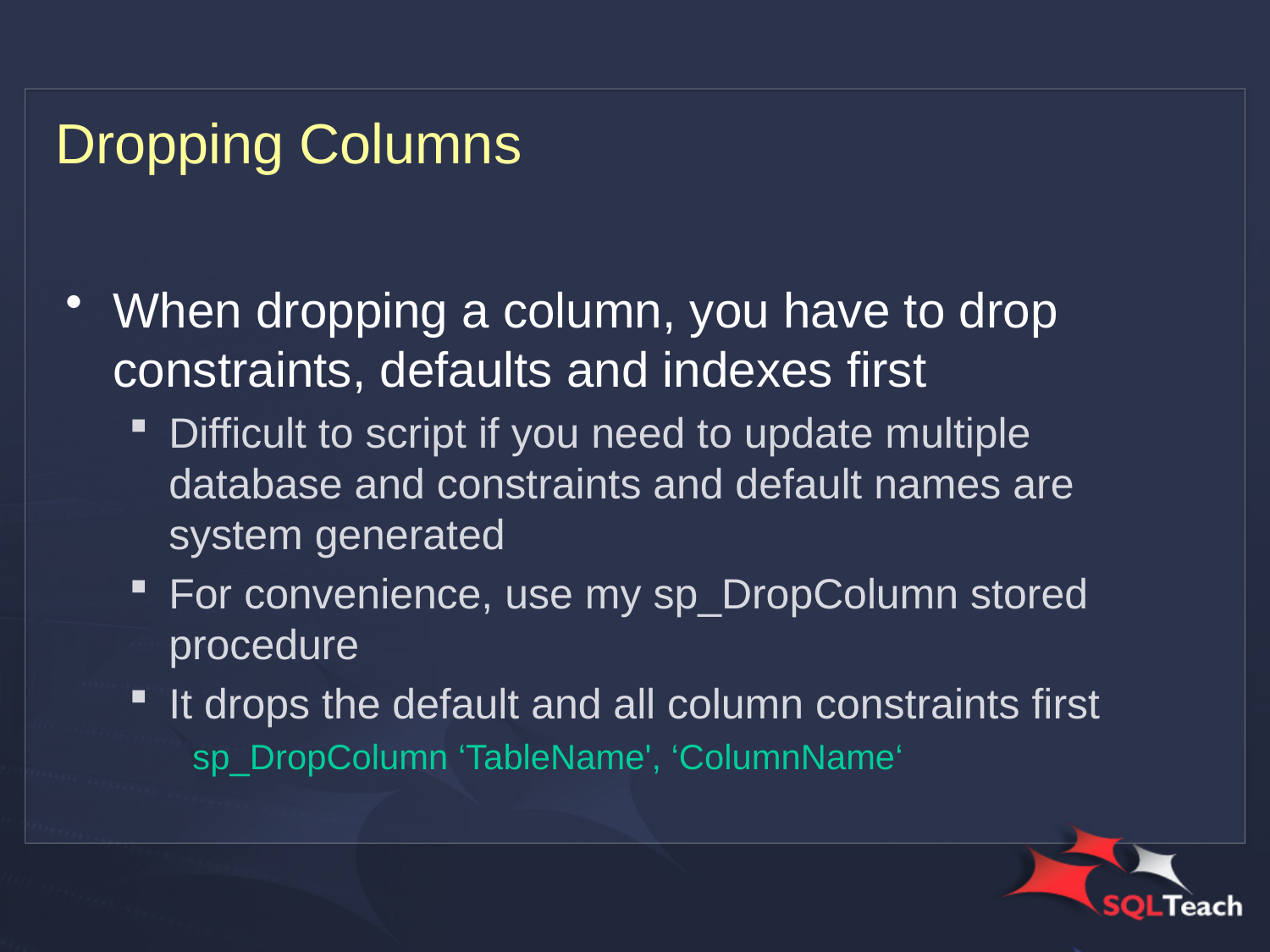

# Dropping Columns

When dropping a column, you have to drop constraints, defaults and indexes first
Difficult to script if you need to update multiple database and constraints and default names are system generated
For convenience, use my sp_DropColumn stored procedure
It drops the default and all column constraints first
sp_DropColumn ‘TableName', ‘ColumnName‘